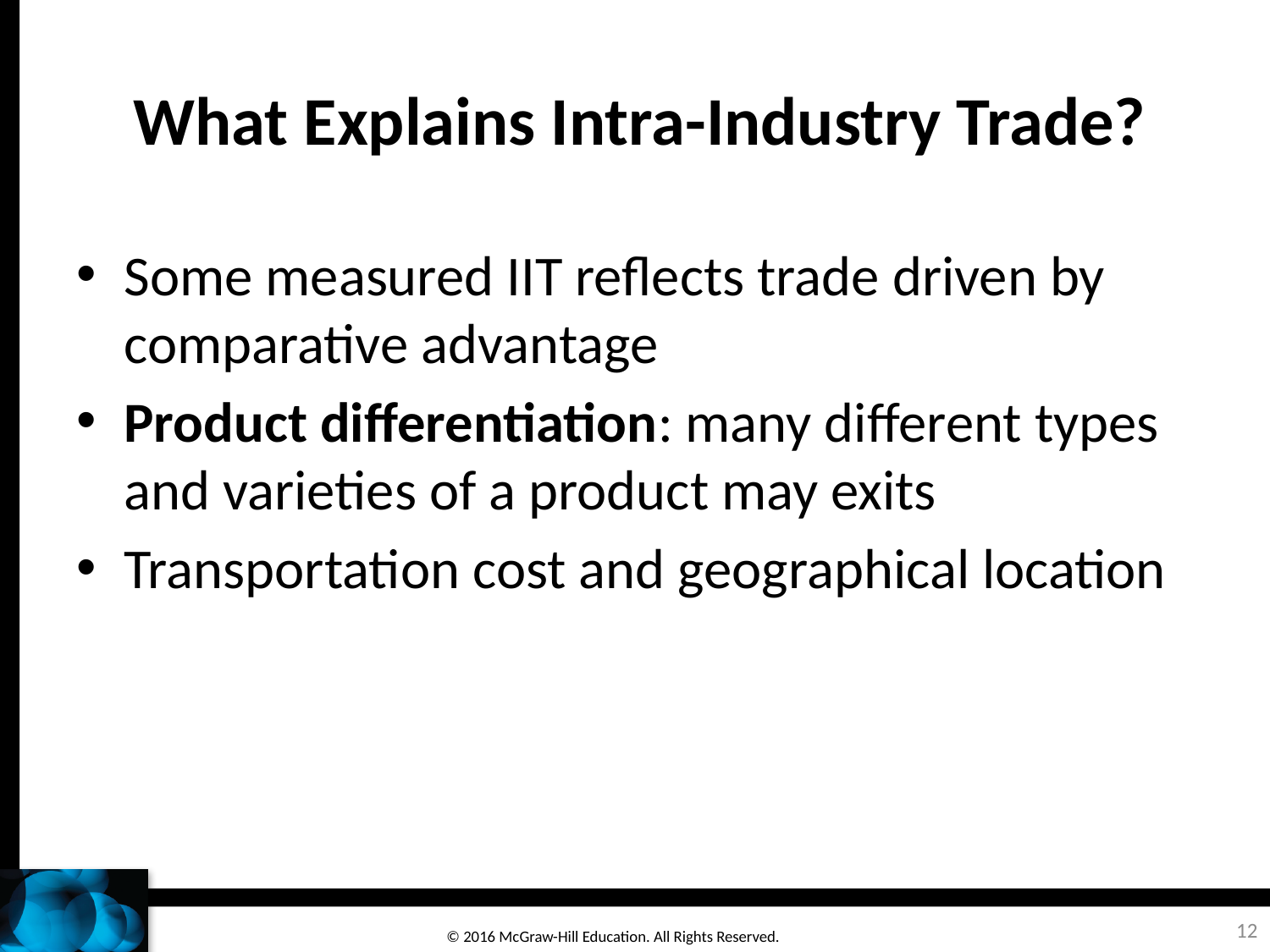

# What Explains Intra-Industry Trade?
Some measured IIT reflects trade driven by comparative advantage
Product differentiation: many different types and varieties of a product may exits
Transportation cost and geographical location

12
© 2016 McGraw-Hill Education. All Rights Reserved.